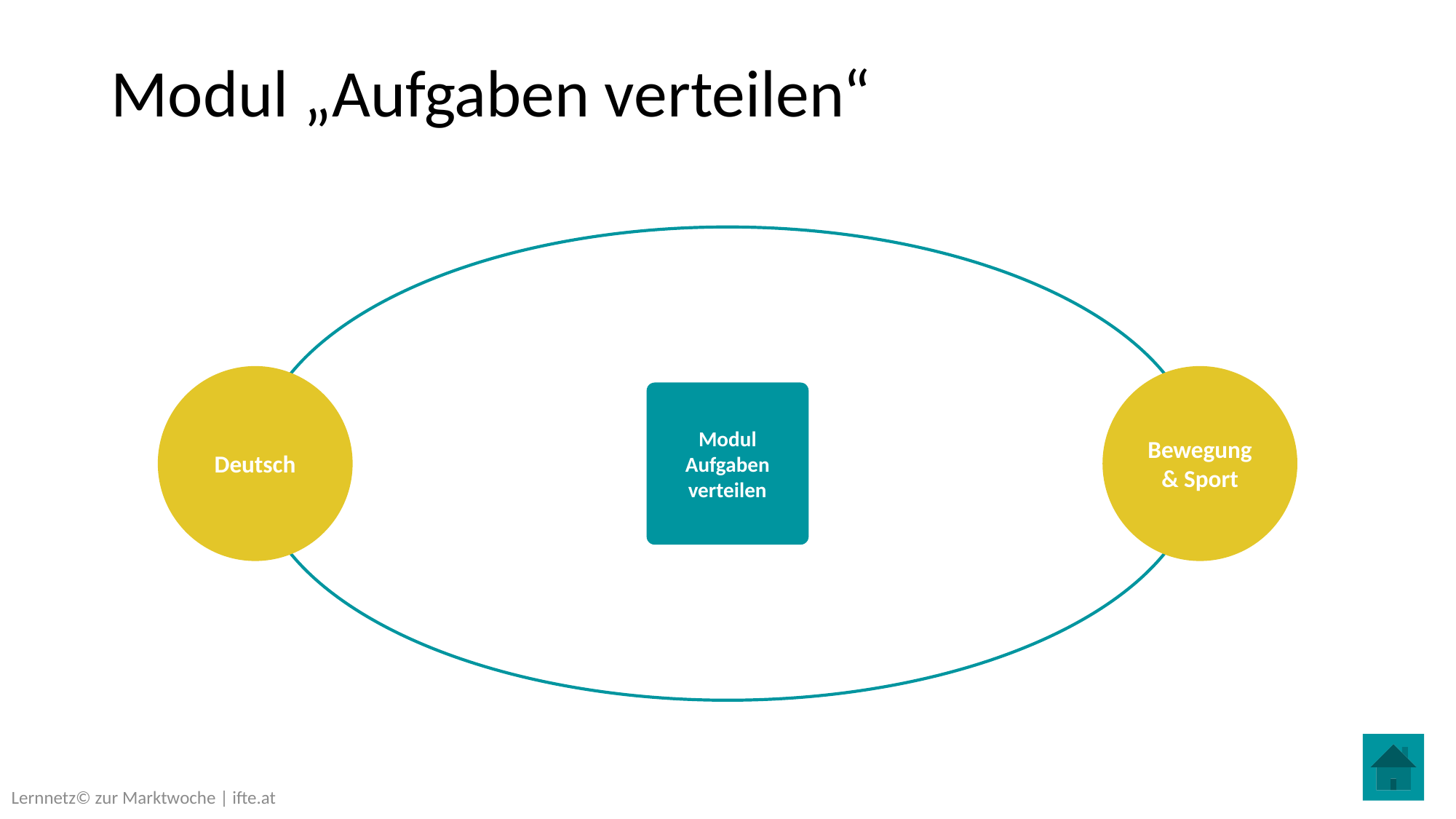

# Modul „Aufgaben verteilen“

Bewegung & Sport
Deutsch
Modul
Aufgaben verteilen

Lernnetz© zur Marktwoche | ifte.at